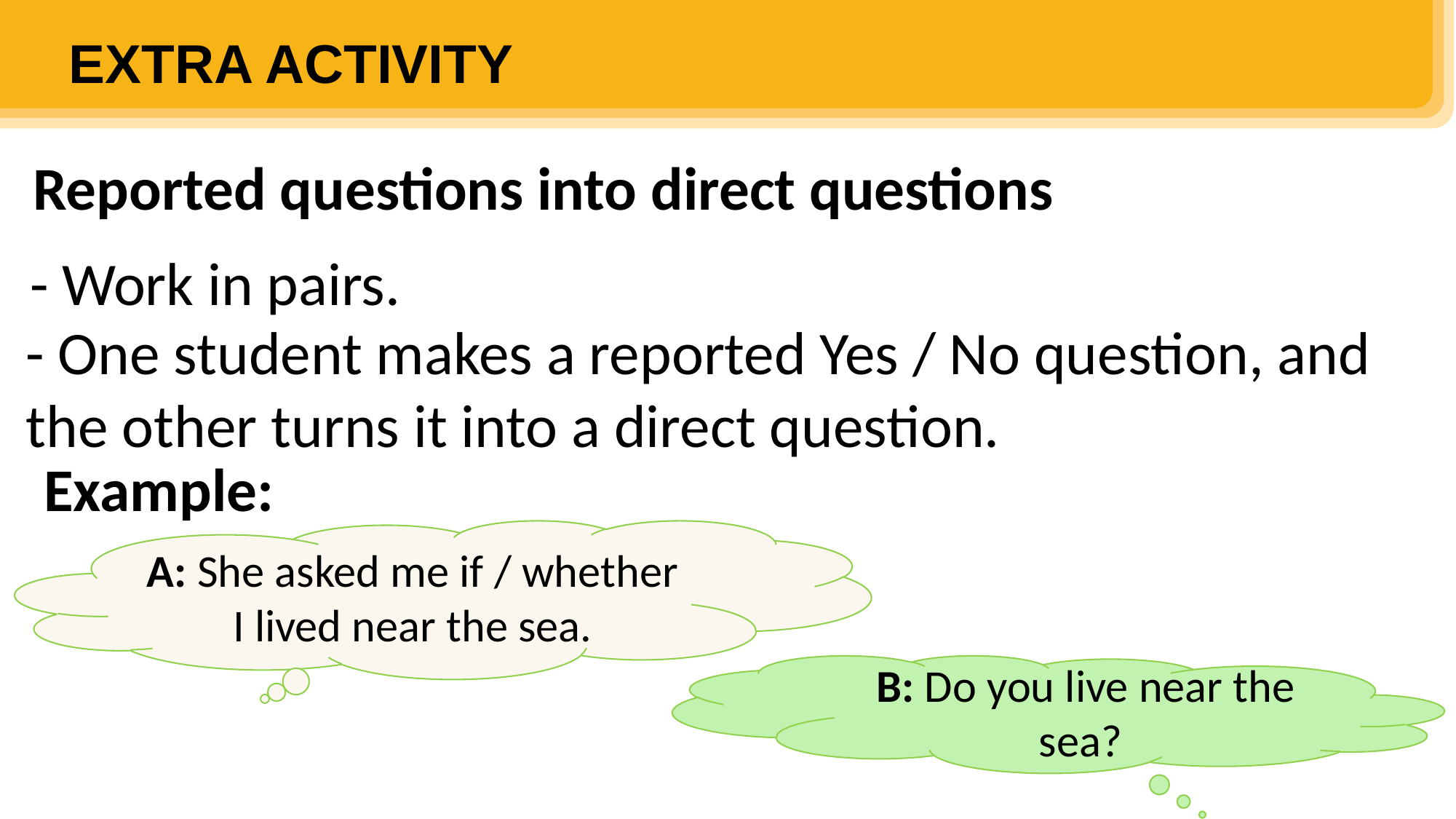

EXTRA ACTIVITY
Reported questions into direct questions
- Work in pairs.
- One student makes a reported Yes / No question, and the other turns it into a direct question.
Example:
A: She asked me if / whether I lived near the sea.
B: Do you live near the sea?